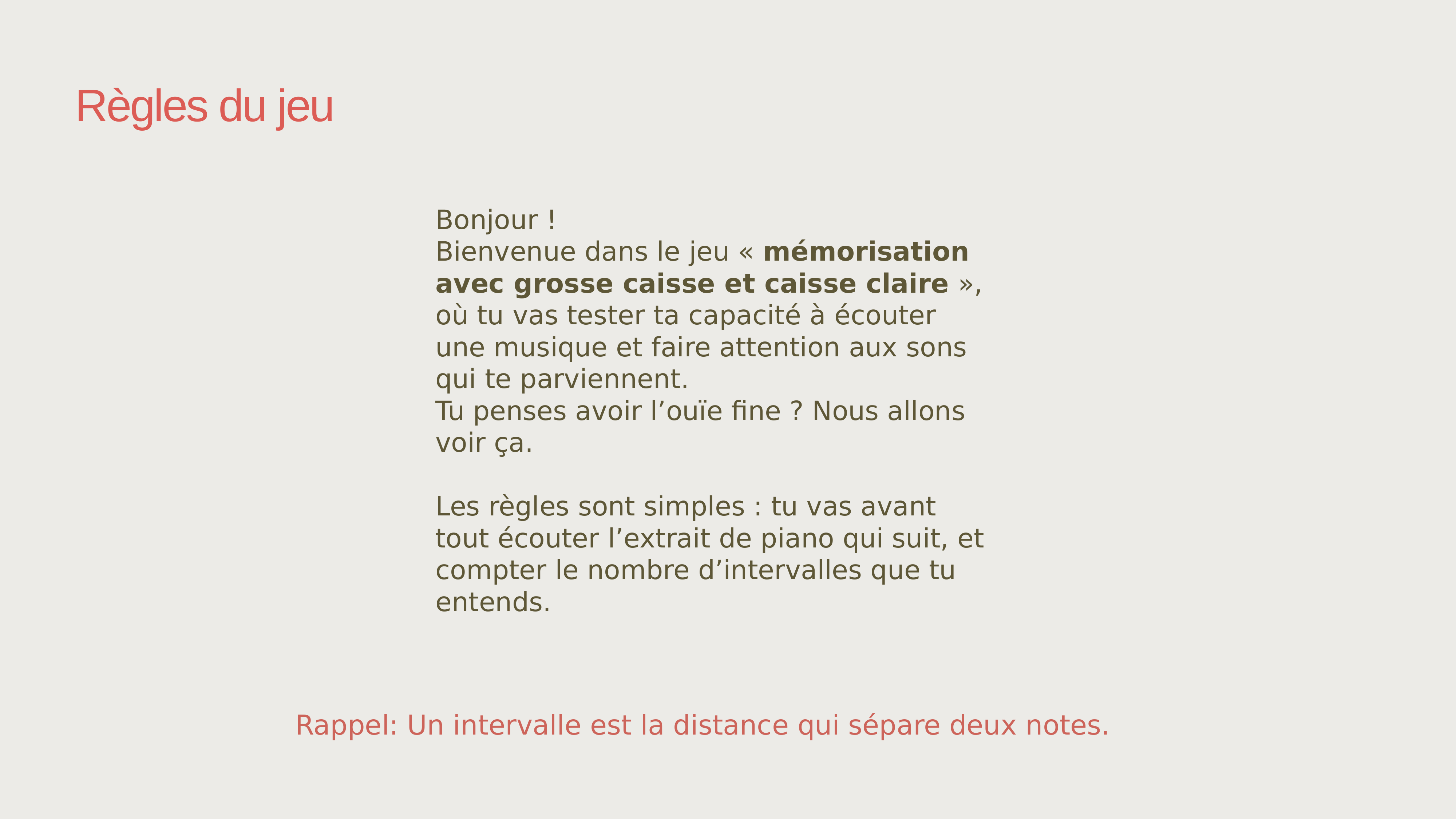

# Règles du jeu
Bonjour !
Bienvenue dans le jeu « mémorisation avec grosse caisse et caisse claire », où tu vas tester ta capacité à écouter une musique et faire attention aux sons qui te parviennent.
Tu penses avoir l’ouïe fine ? Nous allons voir ça.

Les règles sont simples : tu vas avant tout écouter l’extrait de piano qui suit, et compter le nombre d’intervalles que tu entends.
Rappel: Un intervalle est la distance qui sépare deux notes.